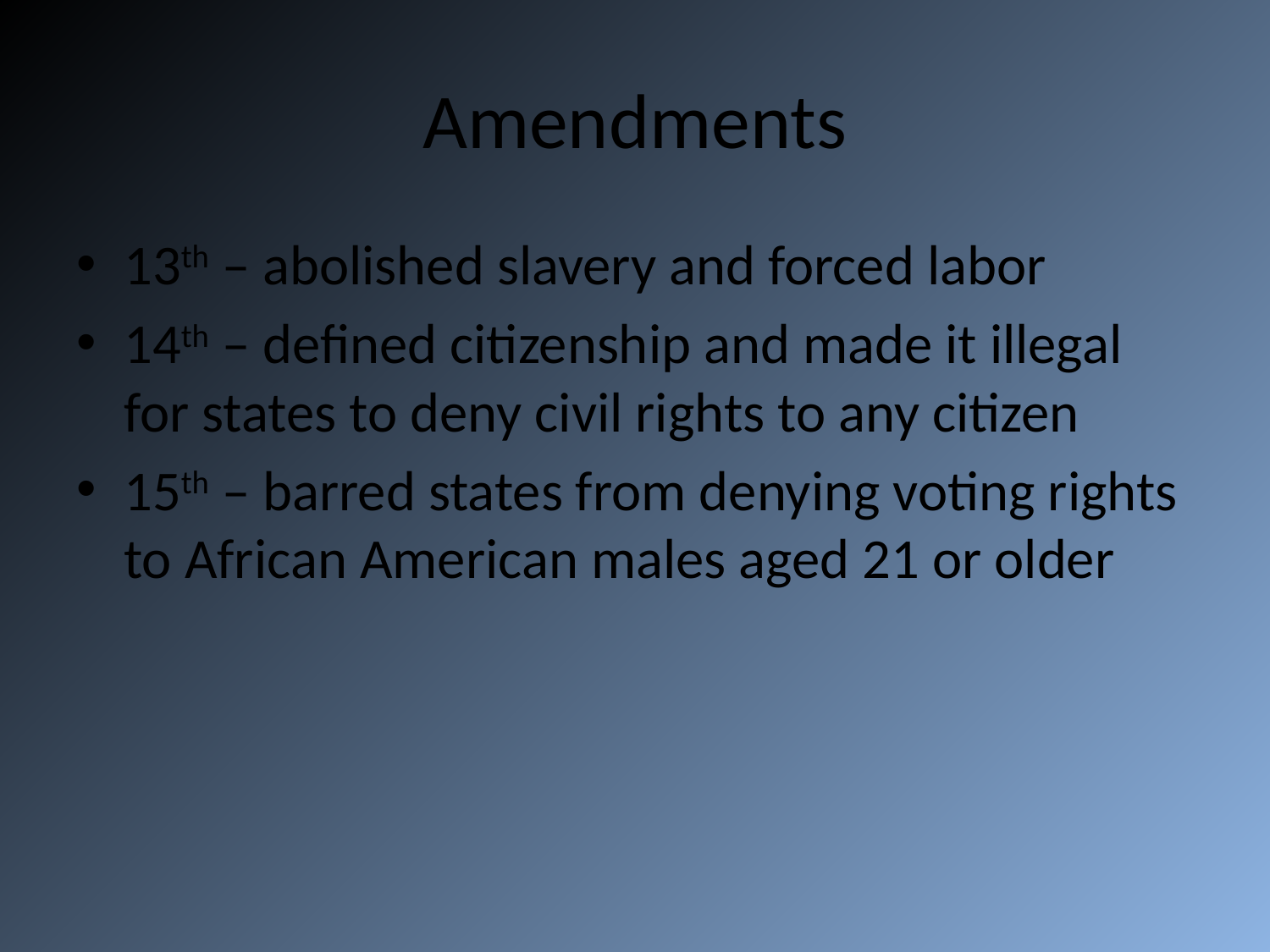

# Amendments
13th – abolished slavery and forced labor
14th – defined citizenship and made it illegal for states to deny civil rights to any citizen
15th – barred states from denying voting rights to African American males aged 21 or older